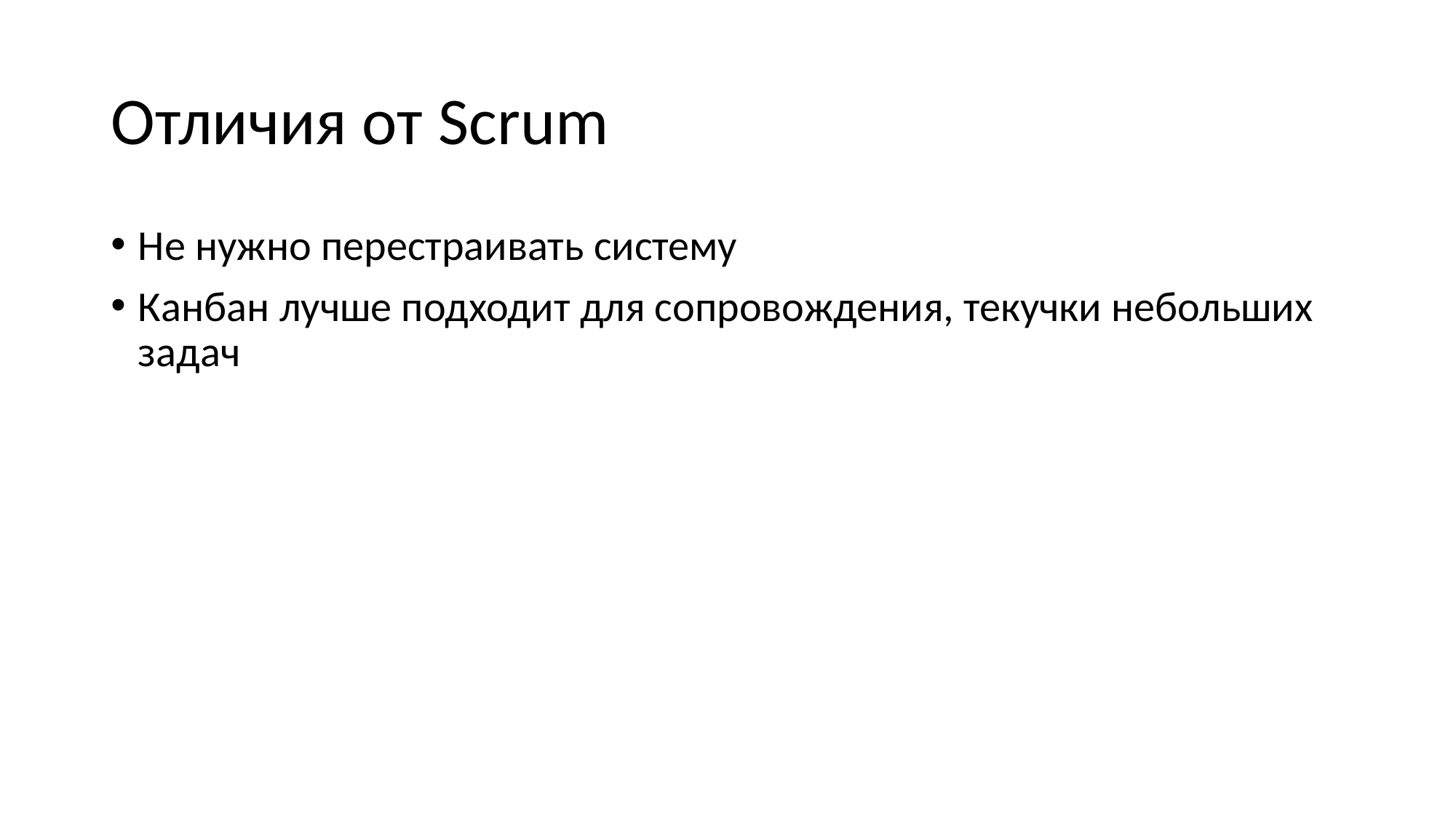

# Отличия от Scrum
Не нужно перестраивать систему
Канбан лучше подходит для сопровождения, текучки небольших задач